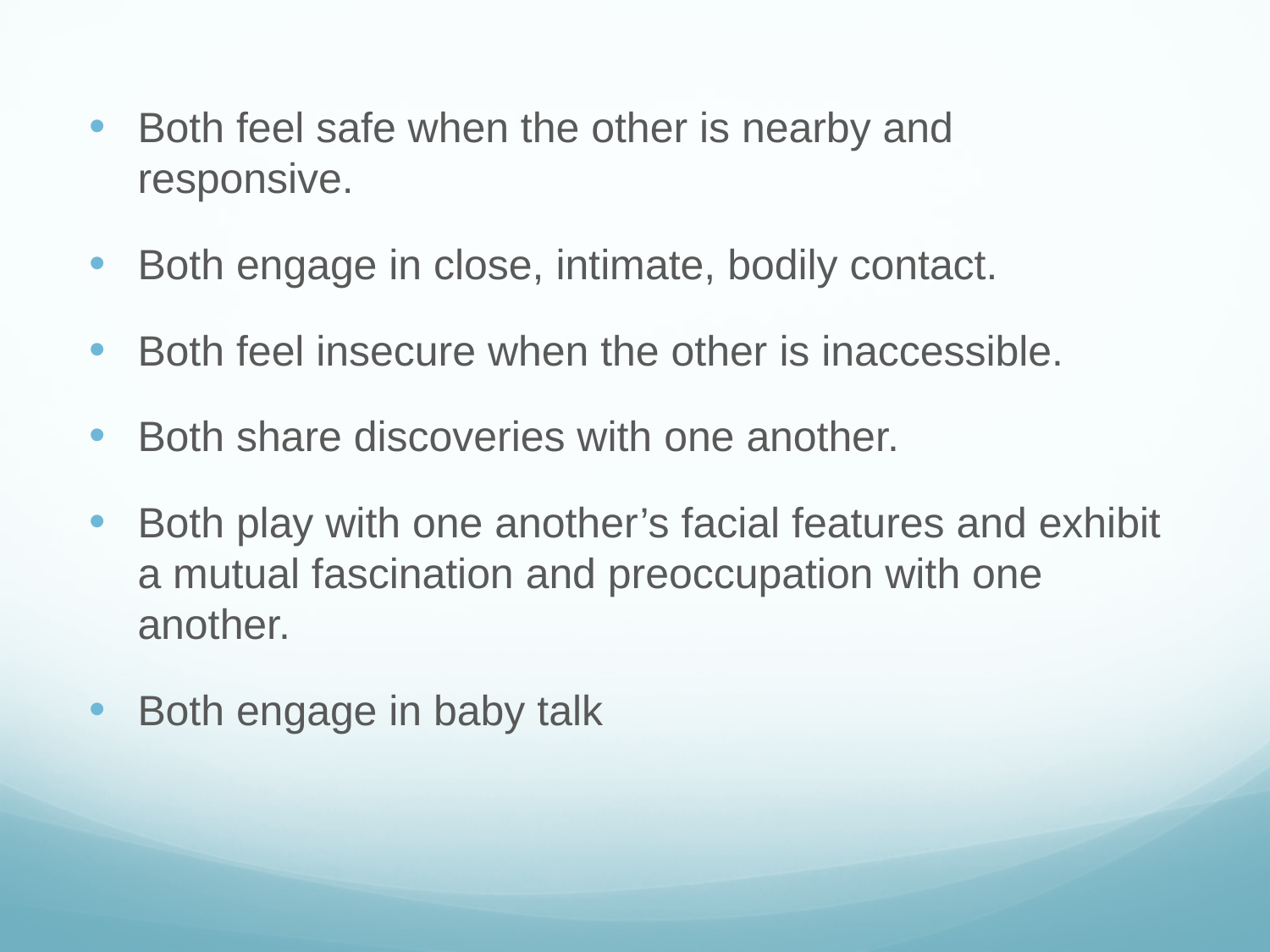

Both feel safe when the other is nearby and responsive.
Both engage in close, intimate, bodily contact.
Both feel insecure when the other is inaccessible.
Both share discoveries with one another.
Both play with one another’s facial features and exhibit a mutual fascination and preoccupation with one another.
Both engage in baby talk